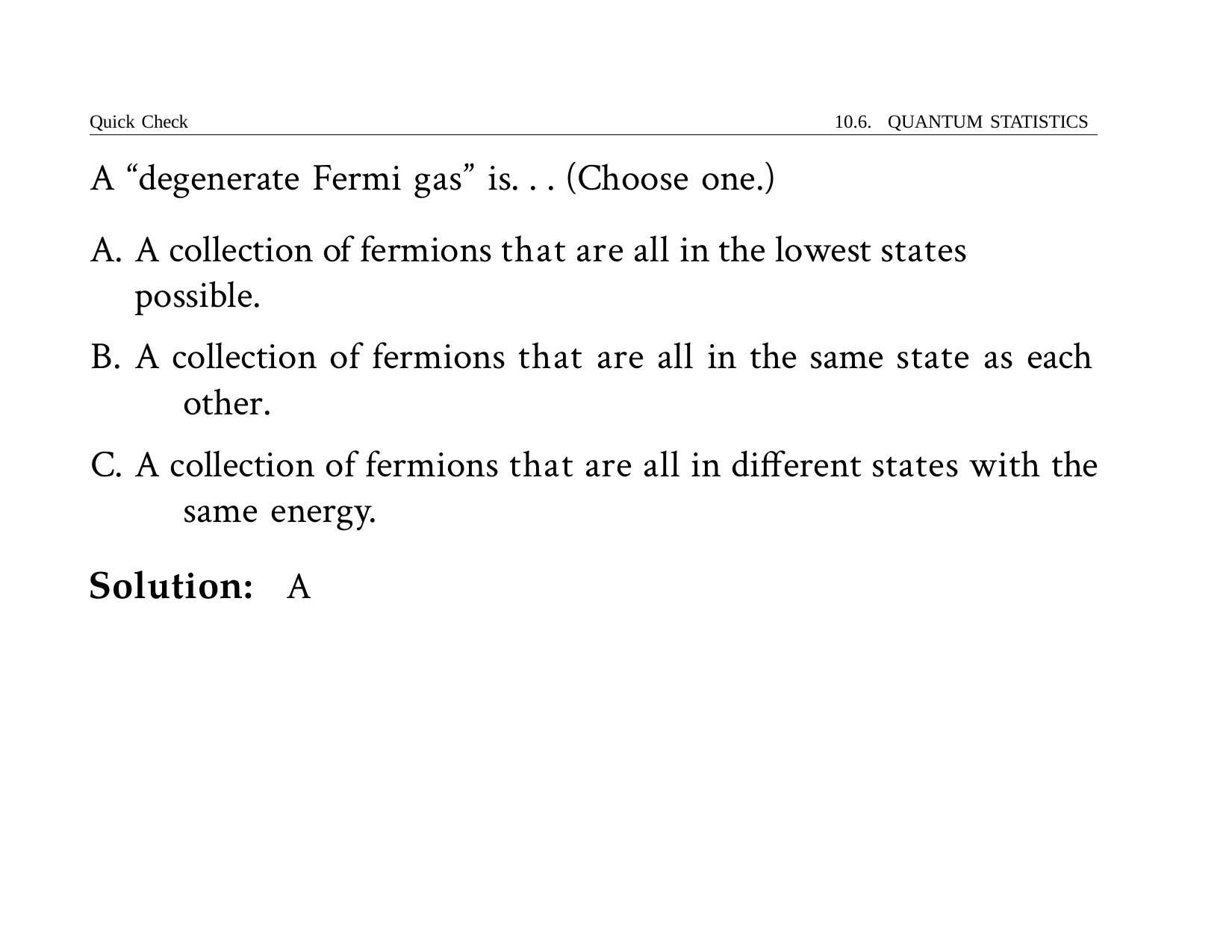

Quick Check
10.6.  QUANTUM STATISTICS

# A “degenerate Fermi gas” is. . . (Choose one.)
A collection of fermions that are all in the lowest states possible.
A collection of fermions that are all in the same state as each 	other.
A collection of fermions that are all in different states with the 	same energy.
Solution:	A